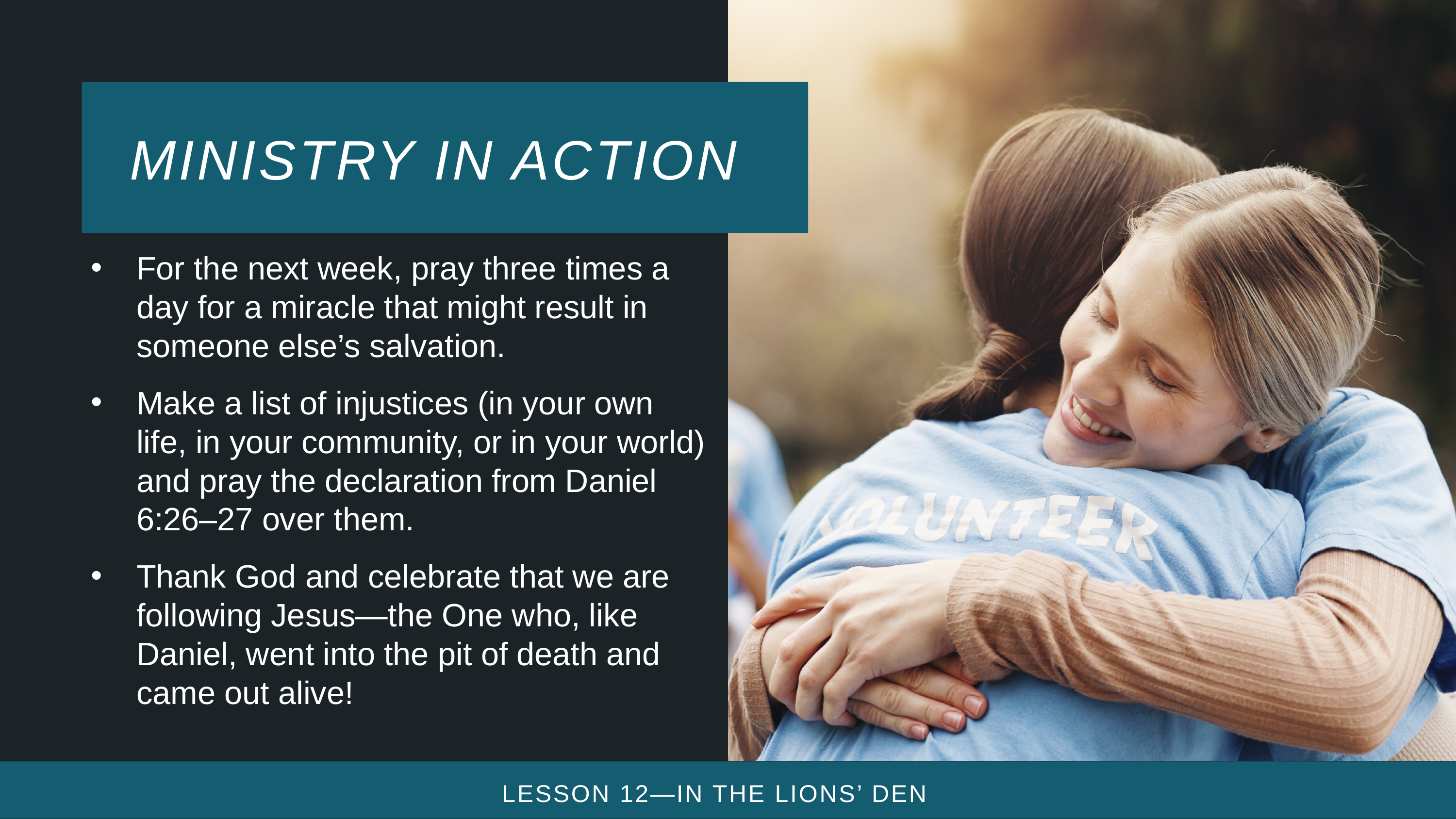

For the next week, pray three times a day for a miracle that might result in someone else’s salvation.
Make a list of injustices (in your own life, in your community, or in your world) and pray the declaration from Daniel 6:26–27 over them.
Thank God and celebrate that we are following Jesus—the One who, like Daniel, went into the pit of death and came out alive!